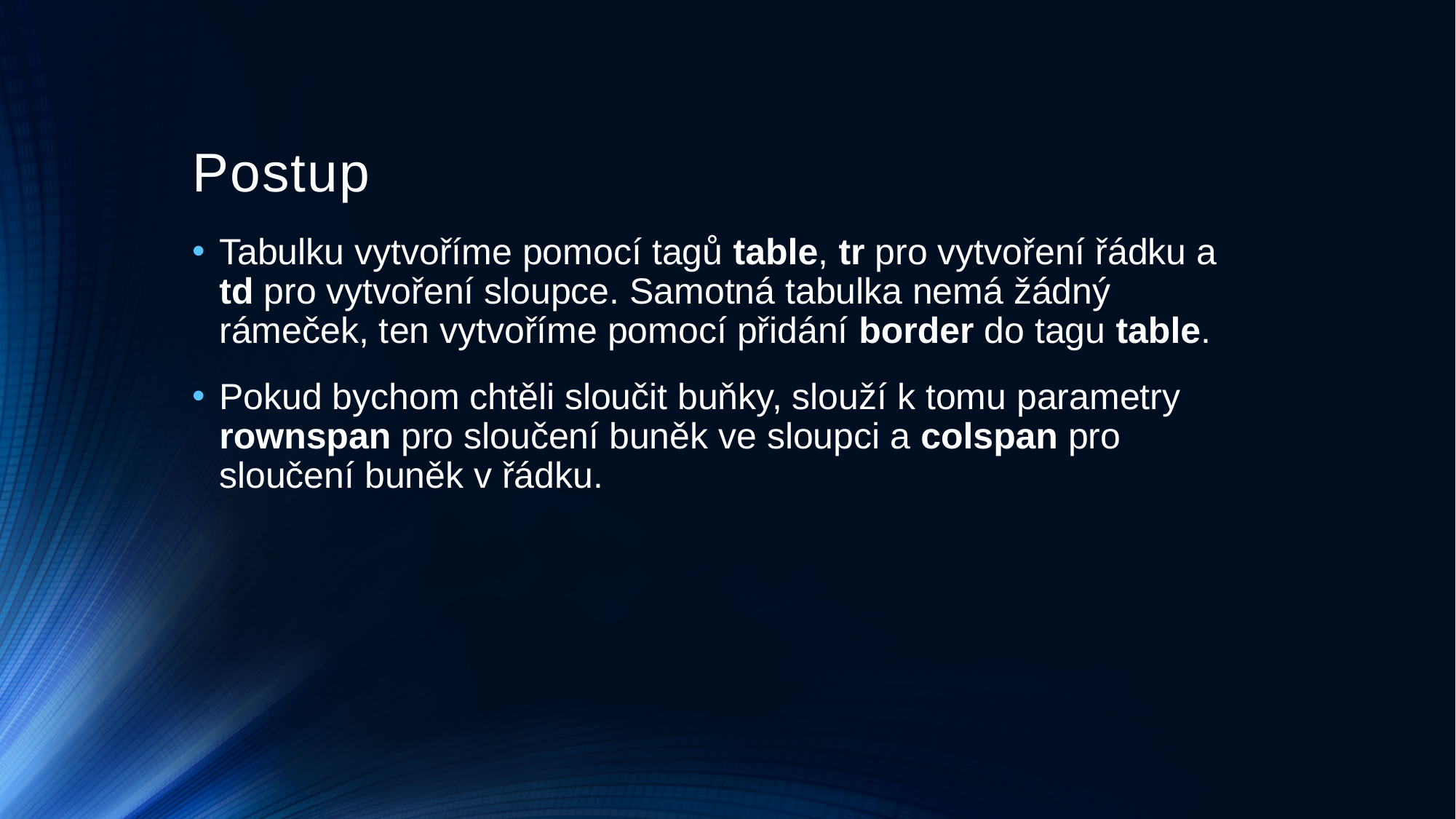

# Postup
Tabulku vytvoříme pomocí tagů table, tr pro vytvoření řádku a  td pro vytvoření sloupce. Samotná tabulka nemá žádný rámeček, ten vytvoříme pomocí přidání border do tagu table.
Pokud bychom chtěli sloučit buňky, slouží k tomu parametry rownspan pro sloučení buněk ve sloupci a colspan pro sloučení buněk v řádku.